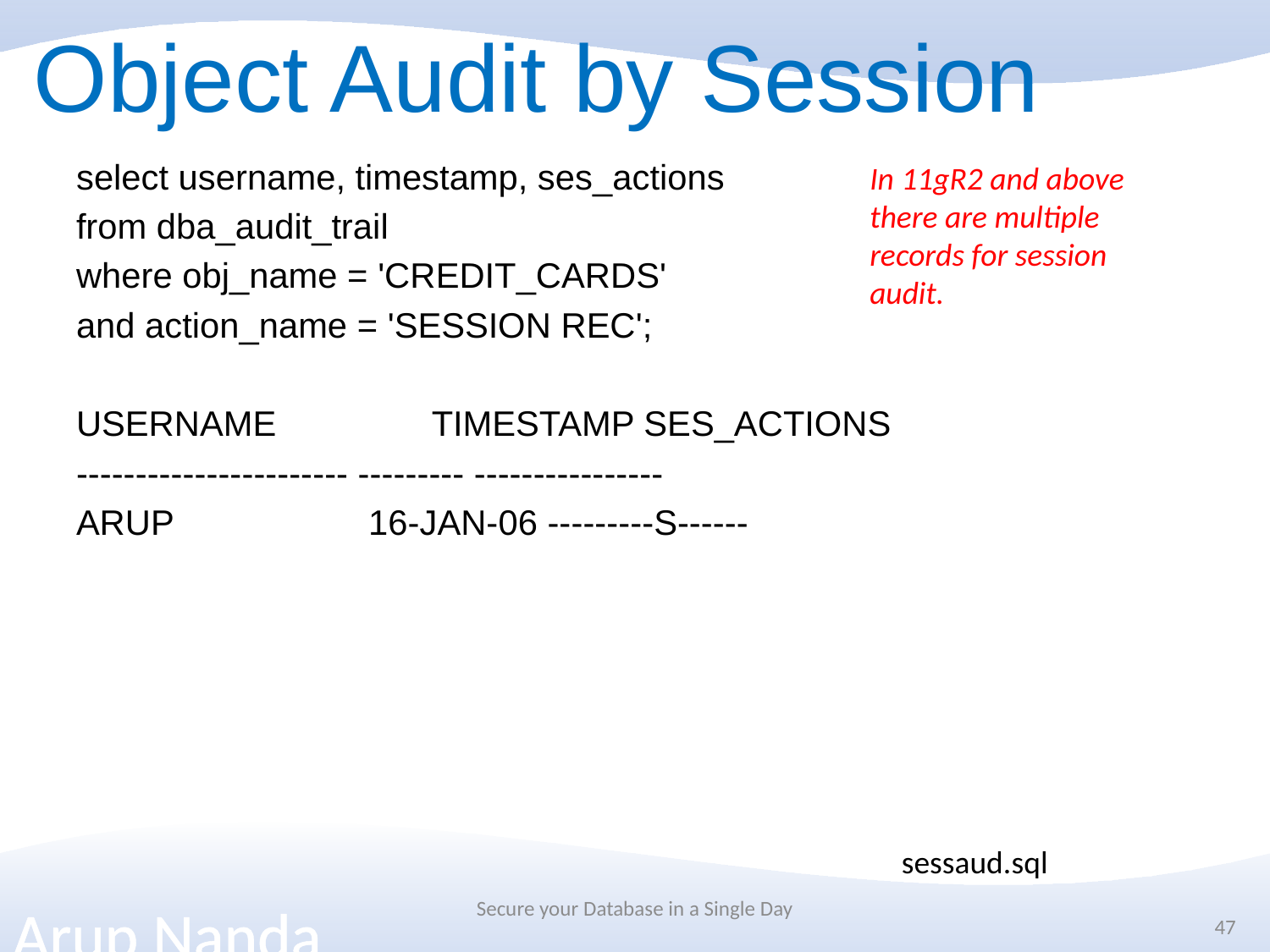

# Object Audit by Session
select username, timestamp, ses_actions
from dba_audit_trail
where obj_name = 'CREDIT_CARDS'
and action_name = 'SESSION REC';

USERNAME                TIMESTAMP SES_ACTIONS
----------------------- --------- ----------------
ARUP                    16-JAN-06 ---------S------
In 11gR2 and above there are multiple records for session audit.
sessaud.sql
Secure your Database in a Single Day
47